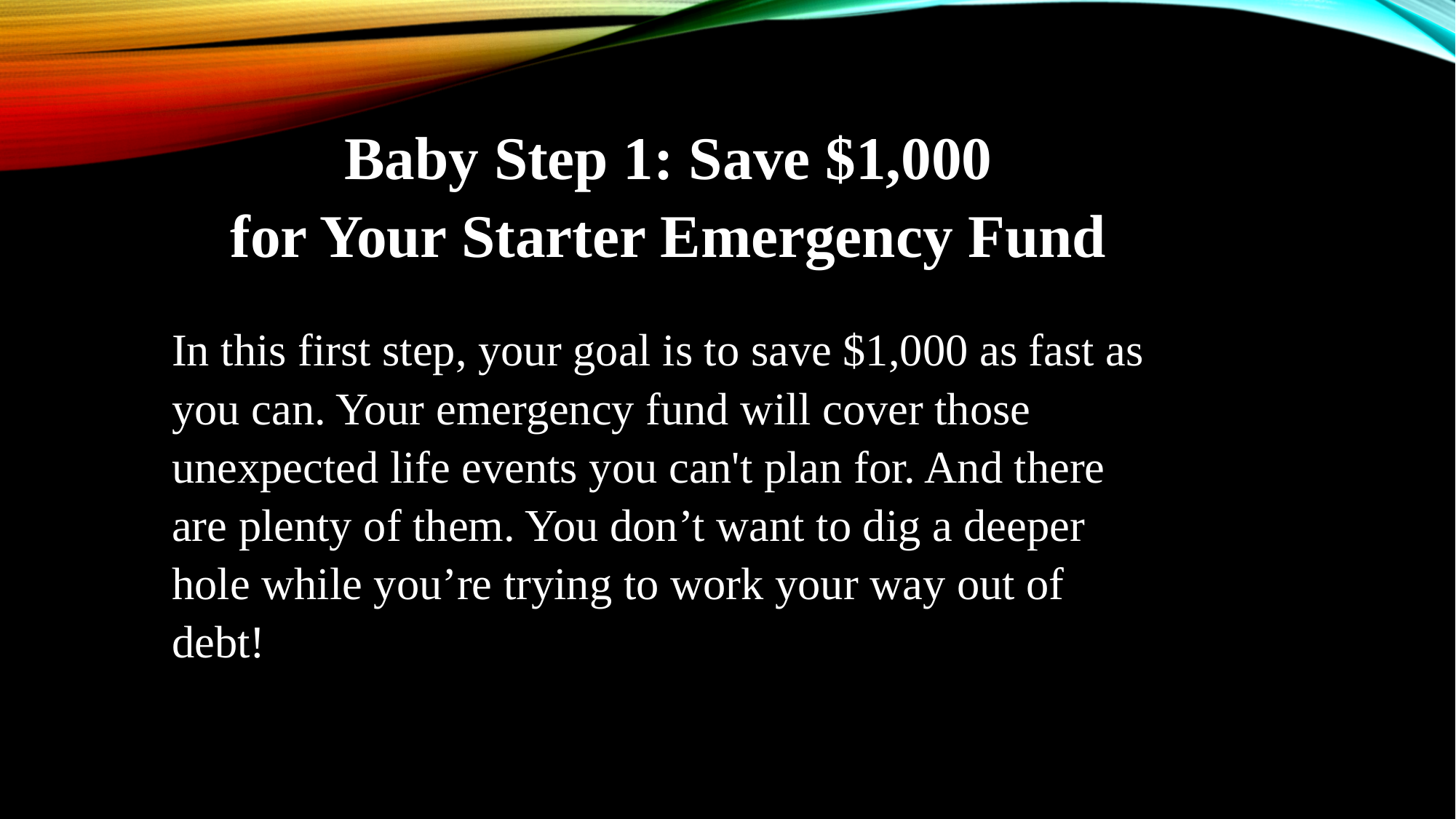

Baby Step 1: Save $1,000
for Your Starter Emergency Fund

In this first step, your goal is to save $1,000 as fast as you can. Your emergency fund will cover those unexpected life events you can't plan for. And there are plenty of them. You don’t want to dig a deeper hole while you’re trying to work your way out of debt!